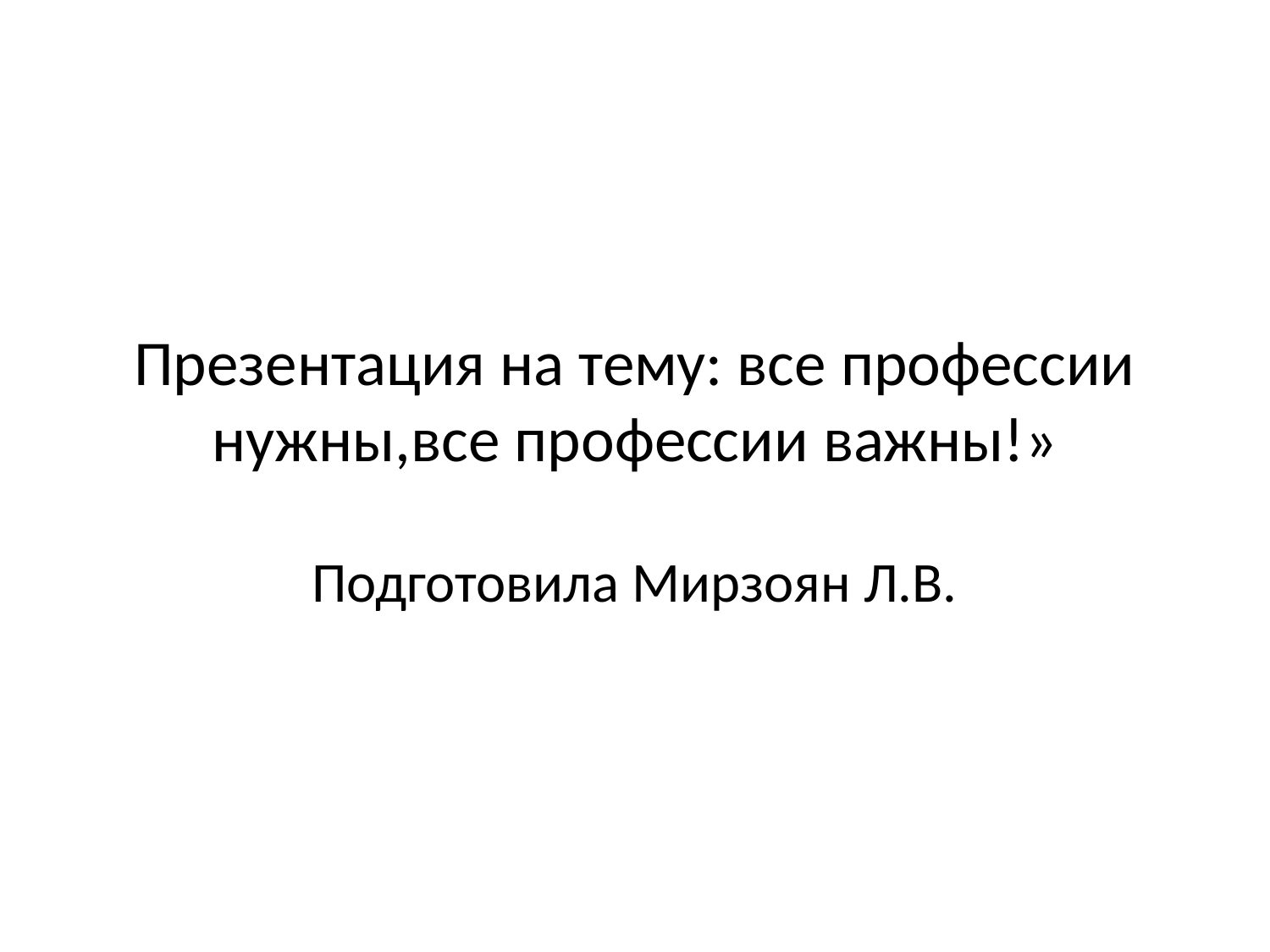

# Презентация на тему: все профессии нужны,все профессии важны!»
Подготовила Мирзоян Л.В.